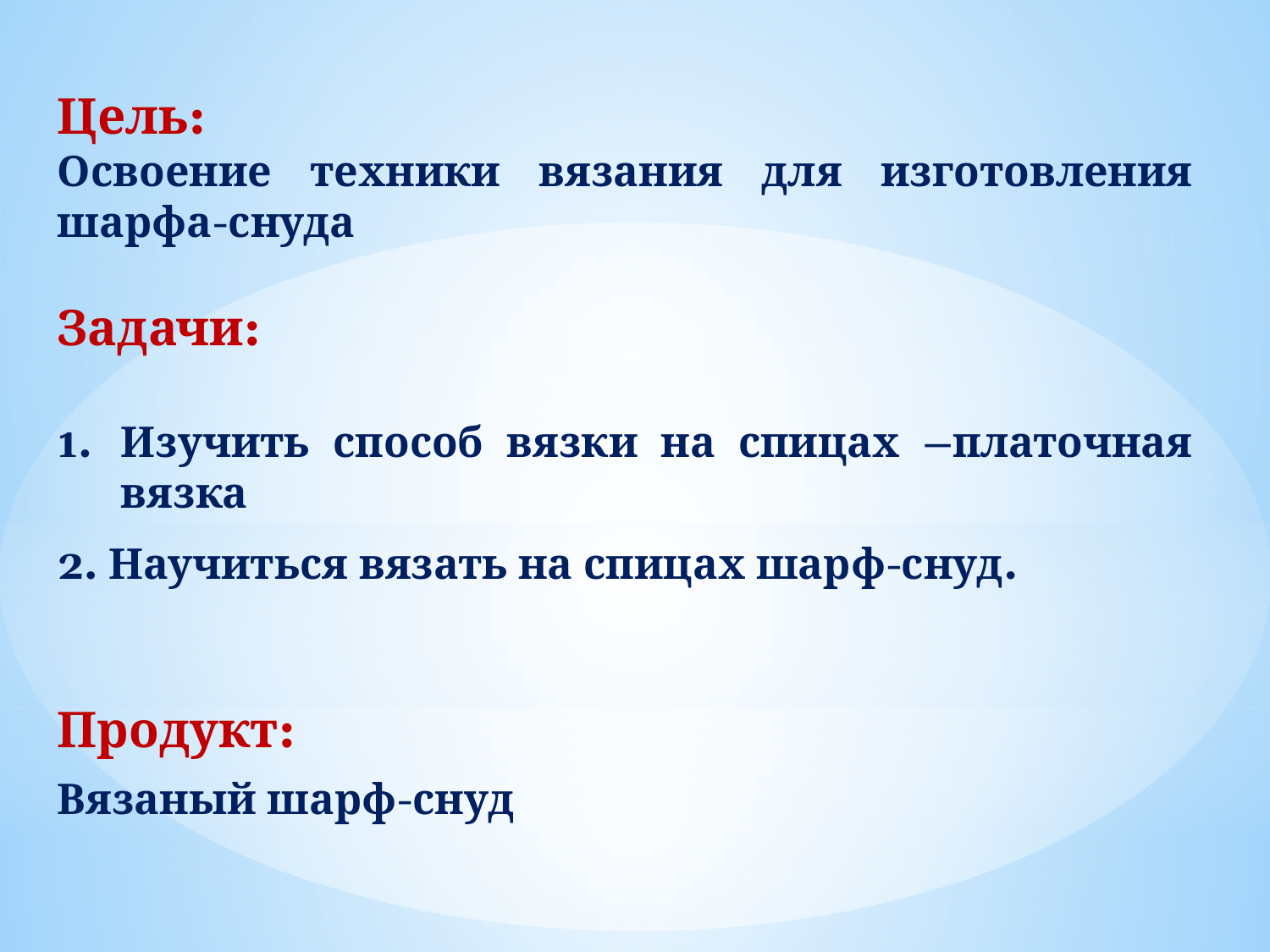

Цель:
Освоение техники вязания для изготовления шарфа-снуда

Задачи:

Изучить способ вязки на спицах –платочная вязка

2. Научиться вязать на спицах шарф-снуд.

Продукт:

Вязаный шарф-снуд